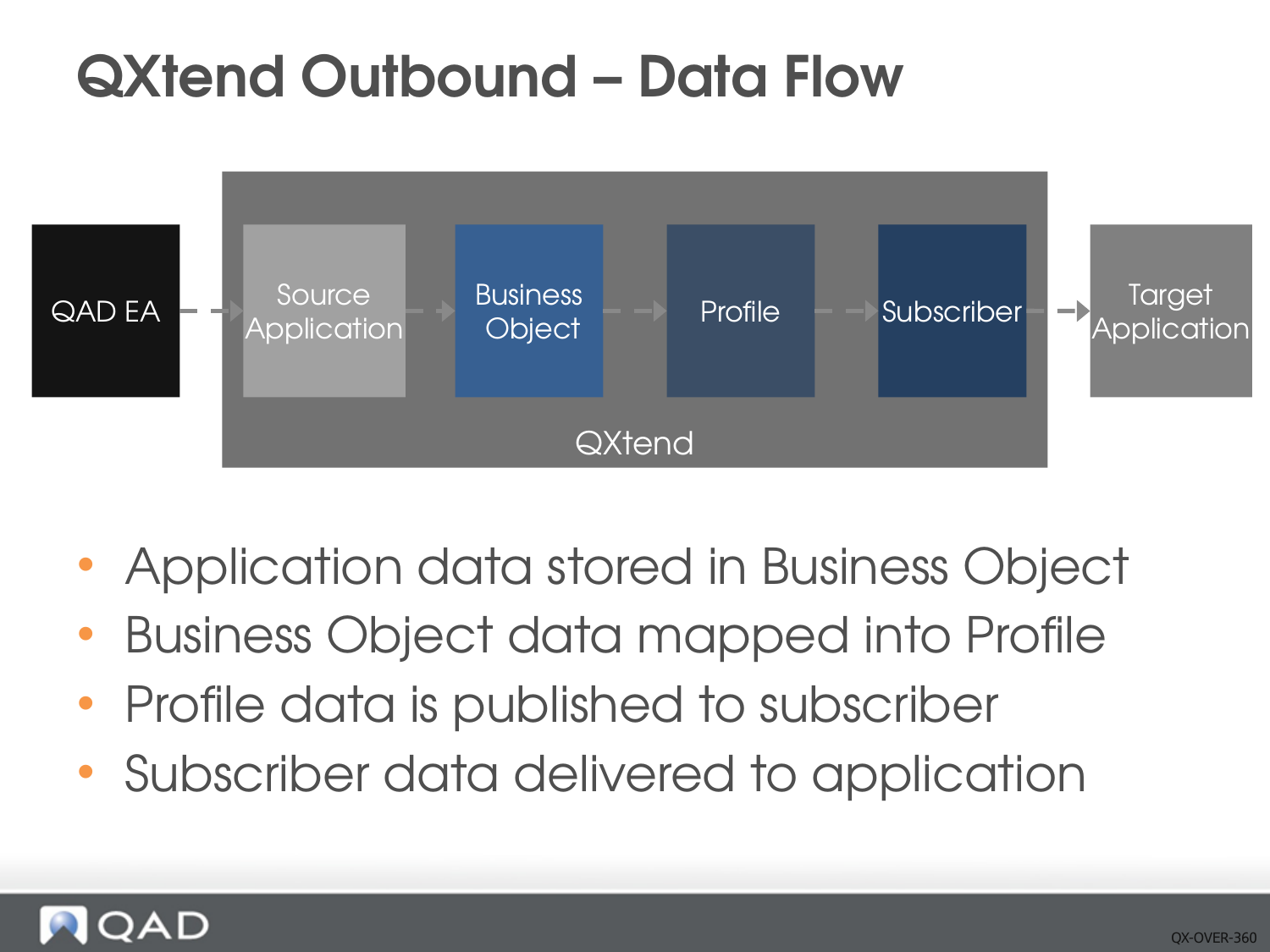

# QXtend Outbound – Data Flow
QXtend
QAD EA
Source
Application
Business
 Object
Profile
Subscriber
Target
Application
Application data stored in Business Object
Business Object data mapped into Profile
Profile data is published to subscriber
Subscriber data delivered to application
QX-OVER-360